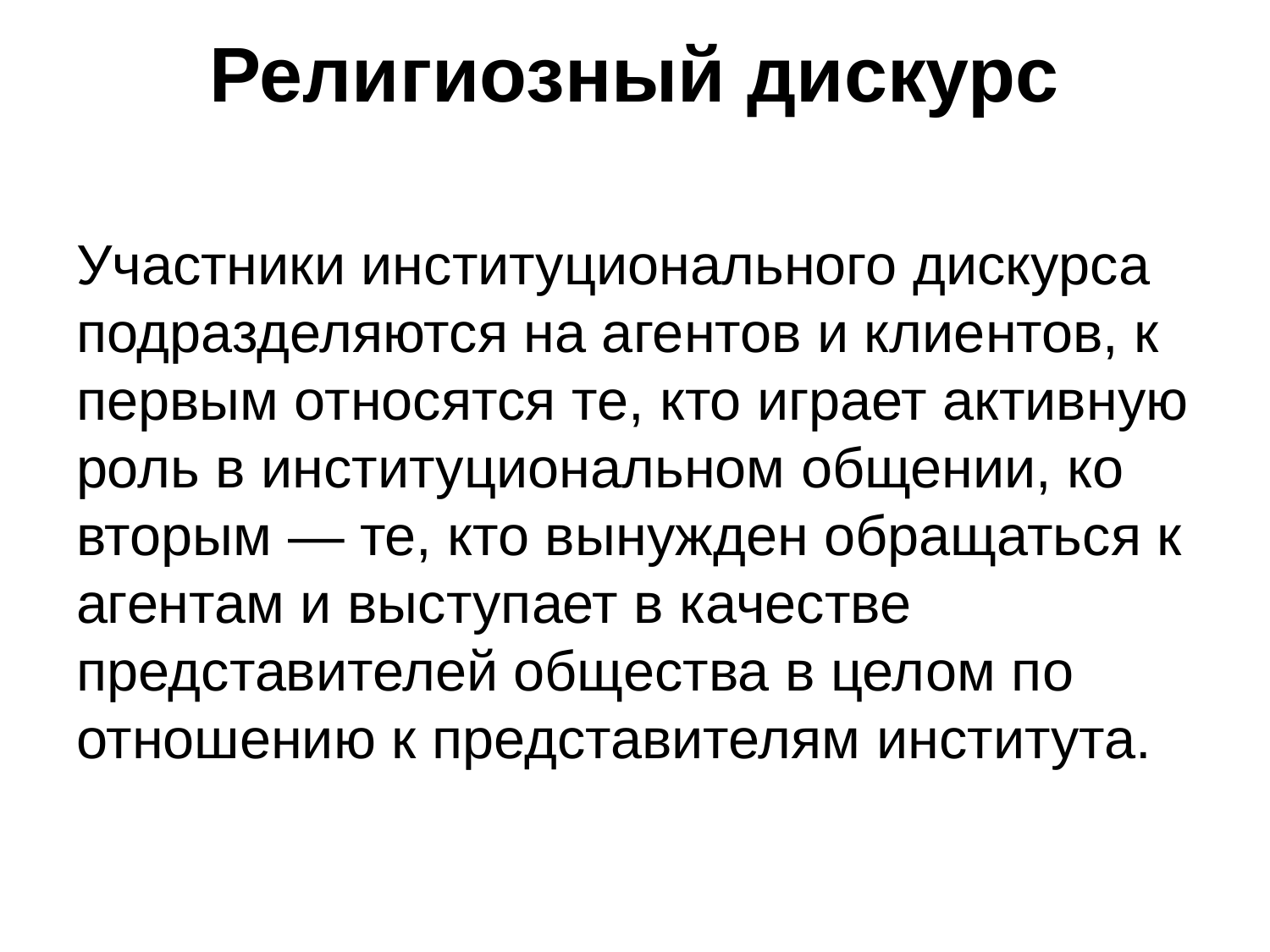

# Религиозный дискурс
Участники институционального дискурса подразделяются на агентов и клиентов, к первым относятся те, кто играет активную роль в институциональном общении, ко вторым — те, кто вынужден обращаться к агентам и выступает в качестве представителей общества в целом по отношению к представителям института.